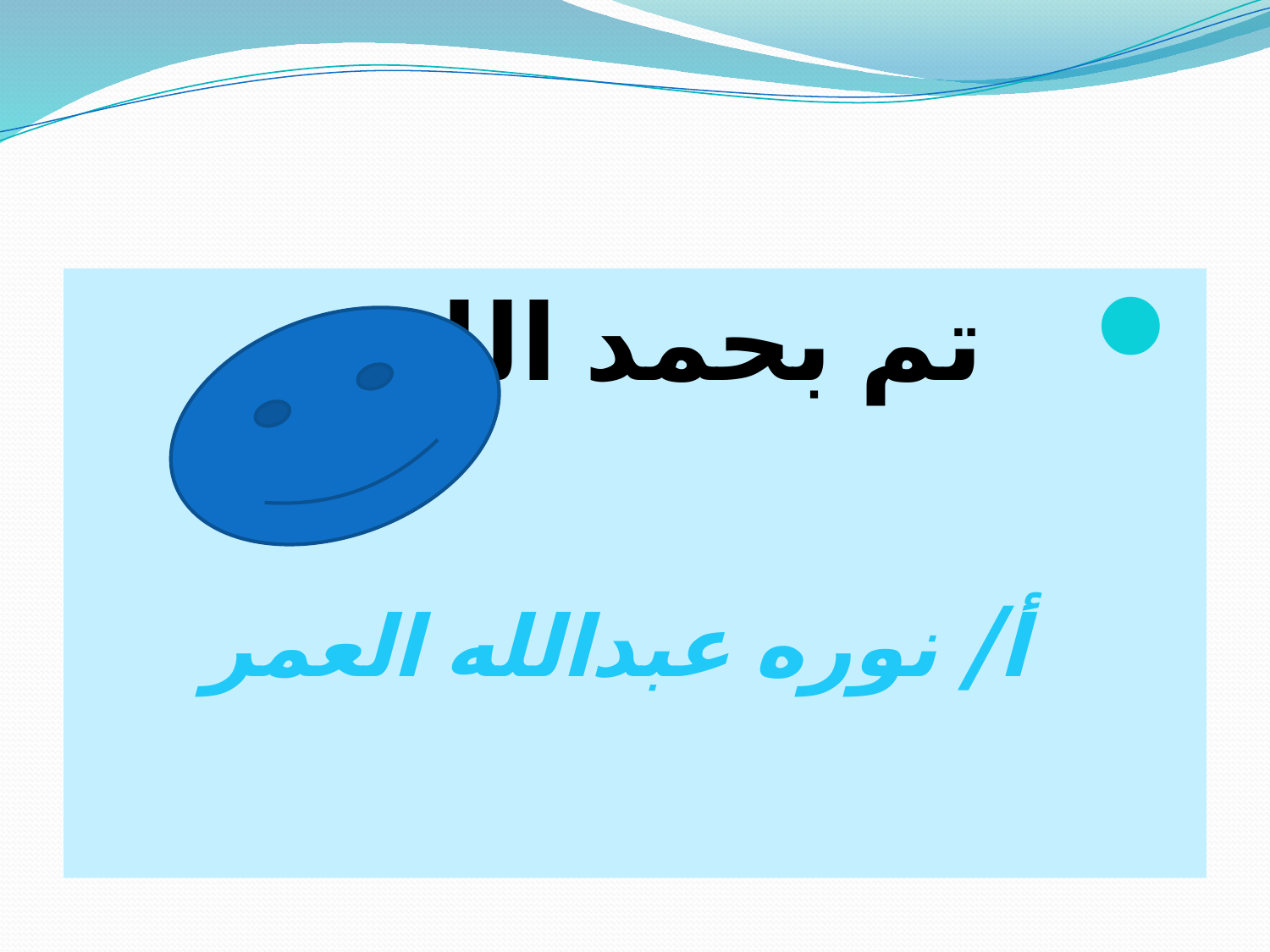

#
    تم بحمد الله

      أ/ نوره عبدالله العمر